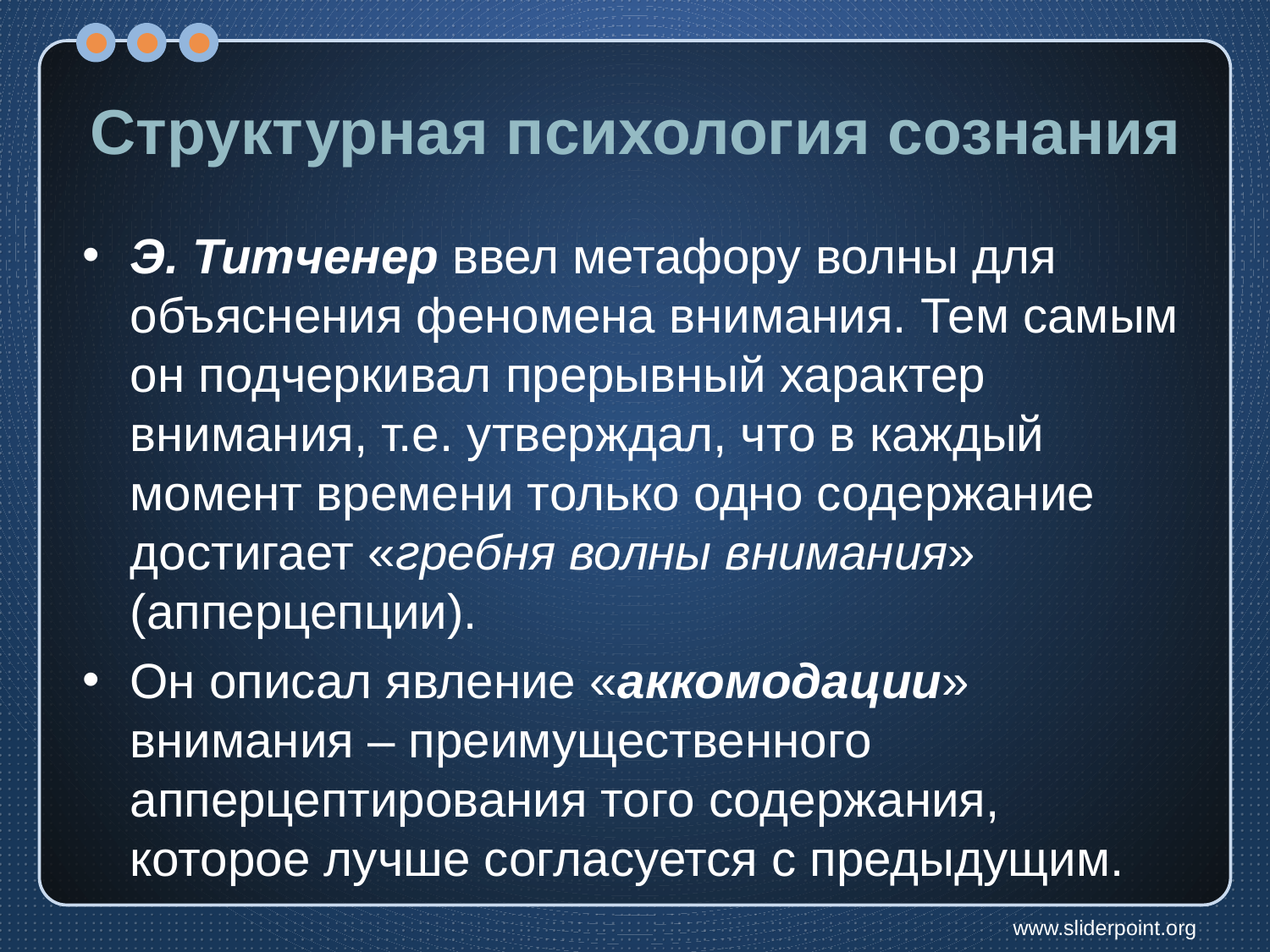

# Структурная психология сознания
Э. Титченер ввел метафору волны для объяснения феномена внимания. Тем самым он подчеркивал прерывный характер внимания, т.е. утверждал, что в каждый момент времени только одно содержание достигает «гребня волны внимания» (апперцепции).
Он описал явление «аккомодации» внимания – преимущественного апперцептирования того содержания, которое лучше согласуется с предыдущим.
www.sliderpoint.org